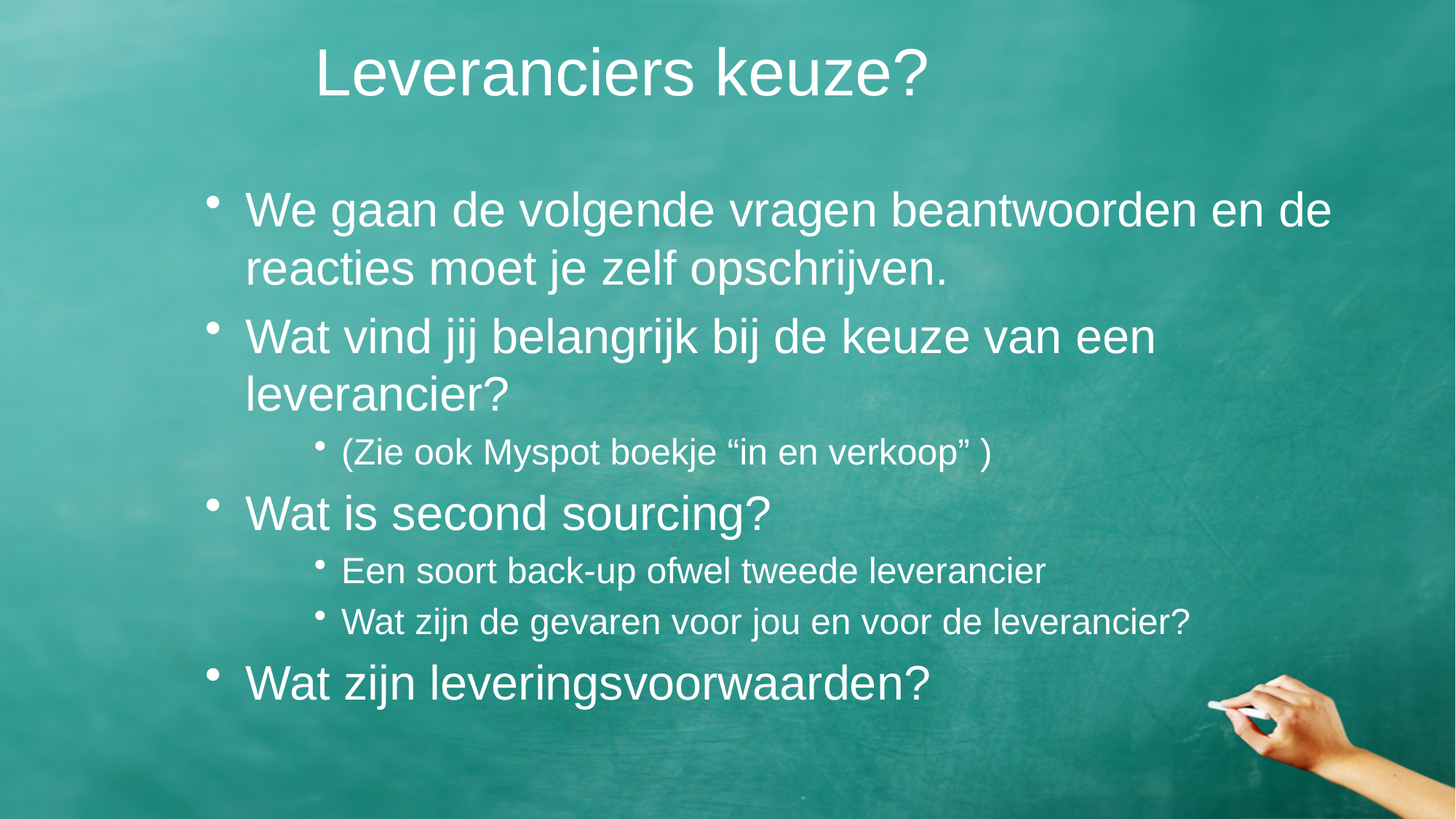

# Leveranciers keuze?
We gaan de volgende vragen beantwoorden en de reacties moet je zelf opschrijven.
Wat vind jij belangrijk bij de keuze van een leverancier?
(Zie ook Myspot boekje “in en verkoop” )
Wat is second sourcing?
Een soort back-up ofwel tweede leverancier
Wat zijn de gevaren voor jou en voor de leverancier?
Wat zijn leveringsvoorwaarden?